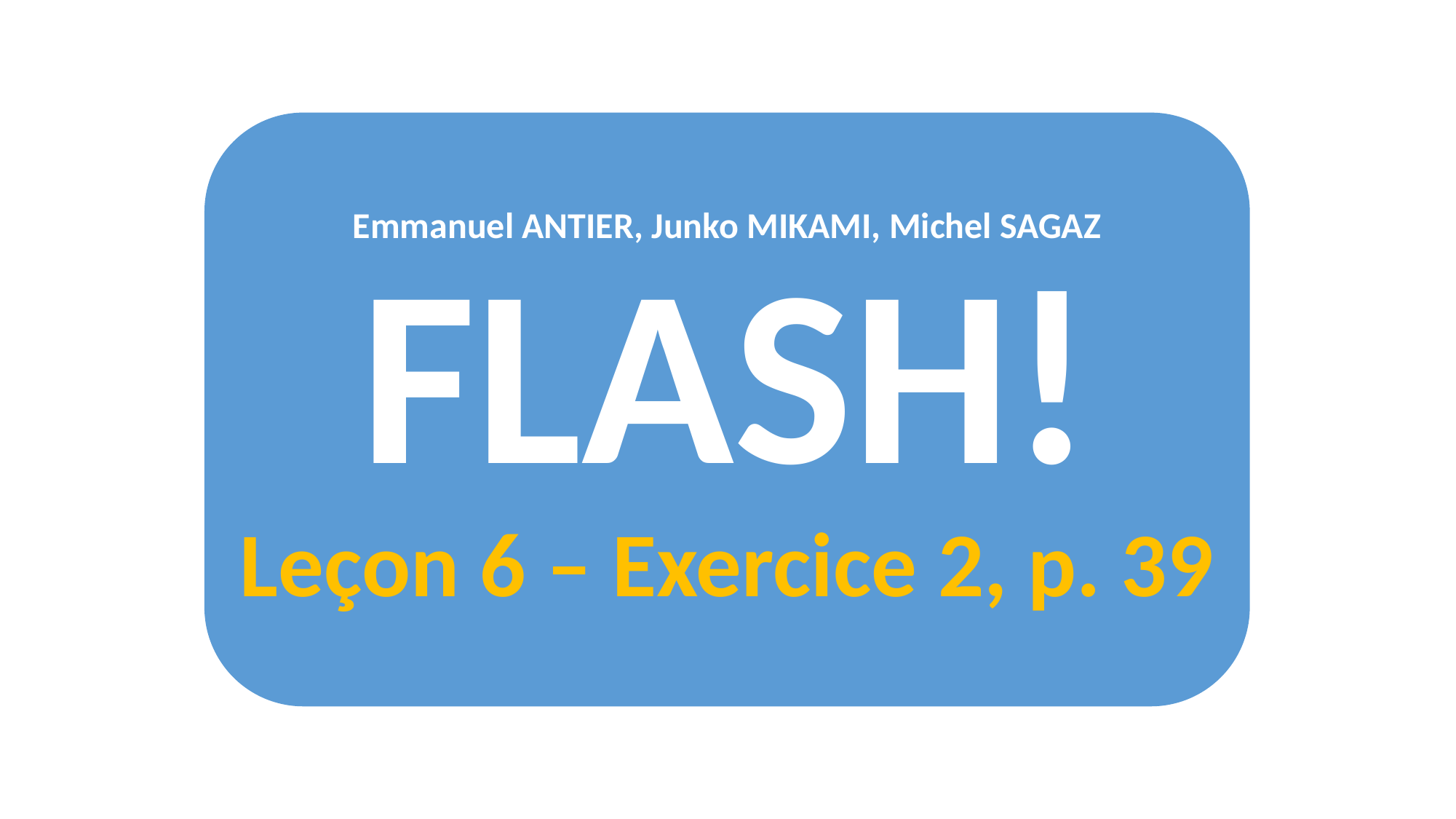

Emmanuel ANTIER, Junko MIKAMI, Michel SAGAZ
FLASH!
Leçon 6 – Exercice 2, p. 39